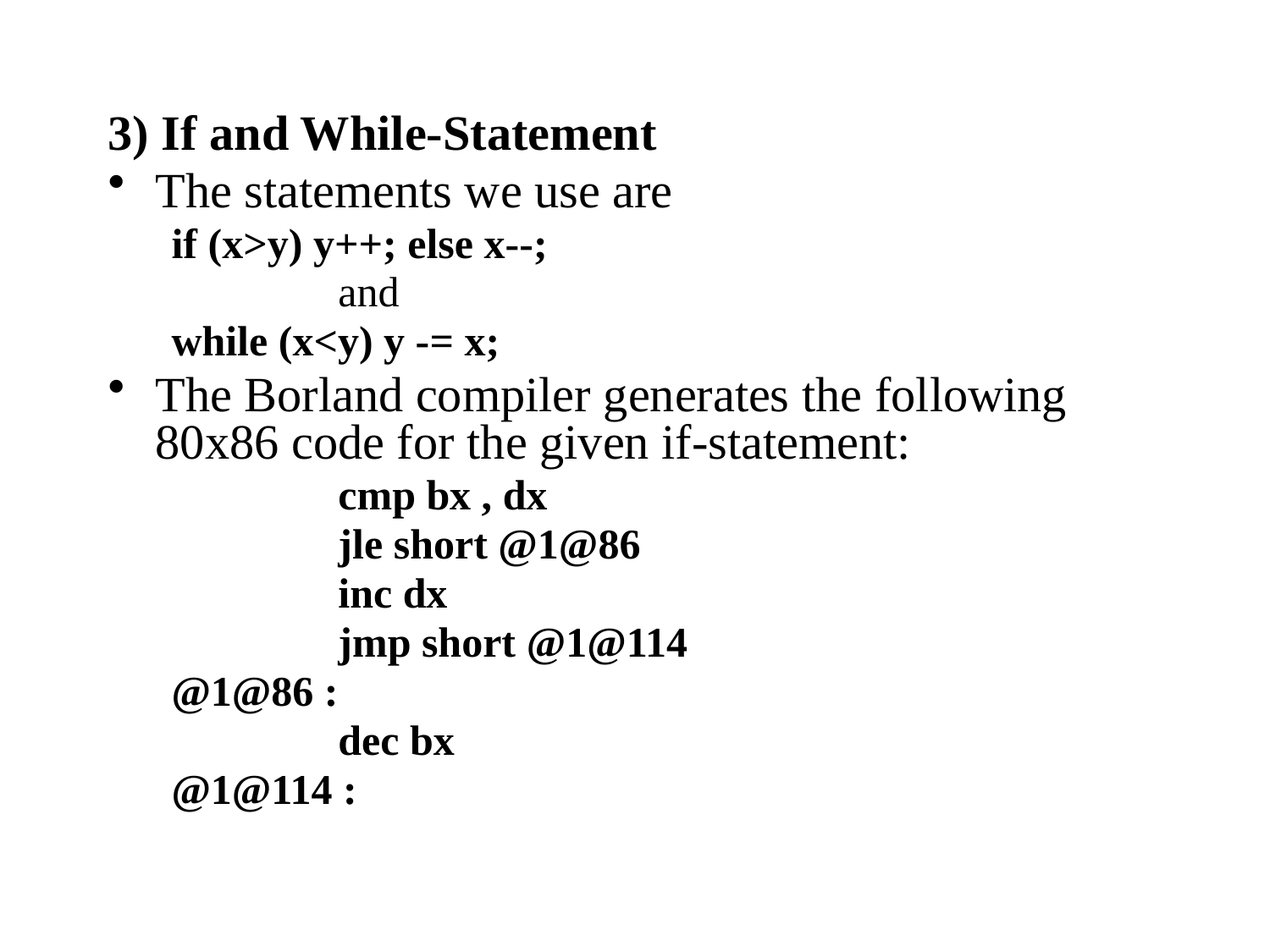

3) If and While-Statement
The statements we use are
if (x>y) y++; else x--;
		and
while (x<y) y -= x;
The Borland compiler generates the following 80x86 code for the given if-statement:
		cmp bx , dx
		jle short @1@86
		inc dx
		jmp short @1@114
@1@86 :
		dec bx
@1@114 :